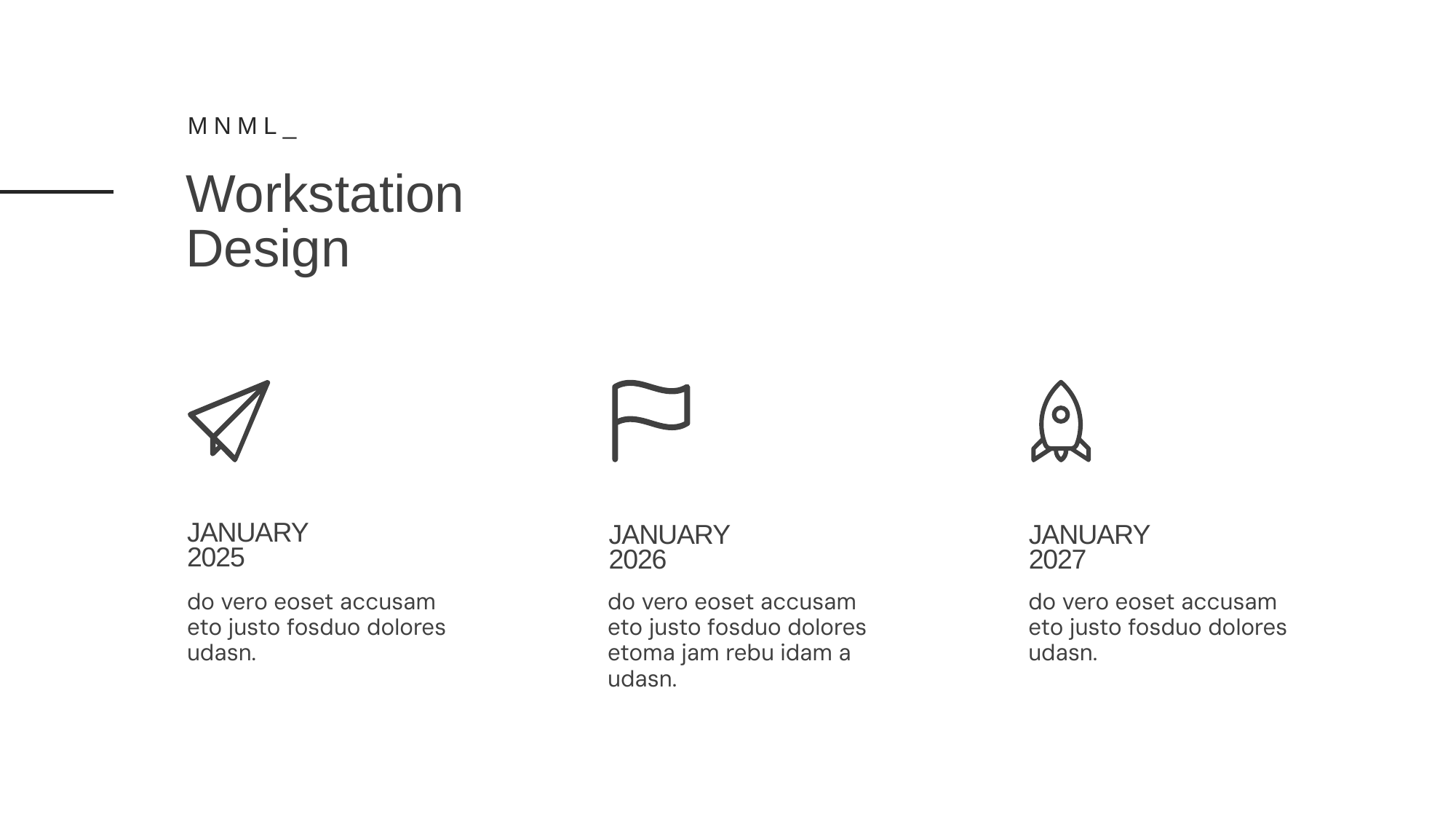

Mnml_
Workstation
Design

JANUARY 2025
JANUARY 2026
JANUARY 2027
do vero eoset accusam eto justo fosduo dolores udasn.
do vero eoset accusam eto justo fosduo dolores etoma jam rebu idam a udasn.
do vero eoset accusam eto justo fosduo dolores udasn.